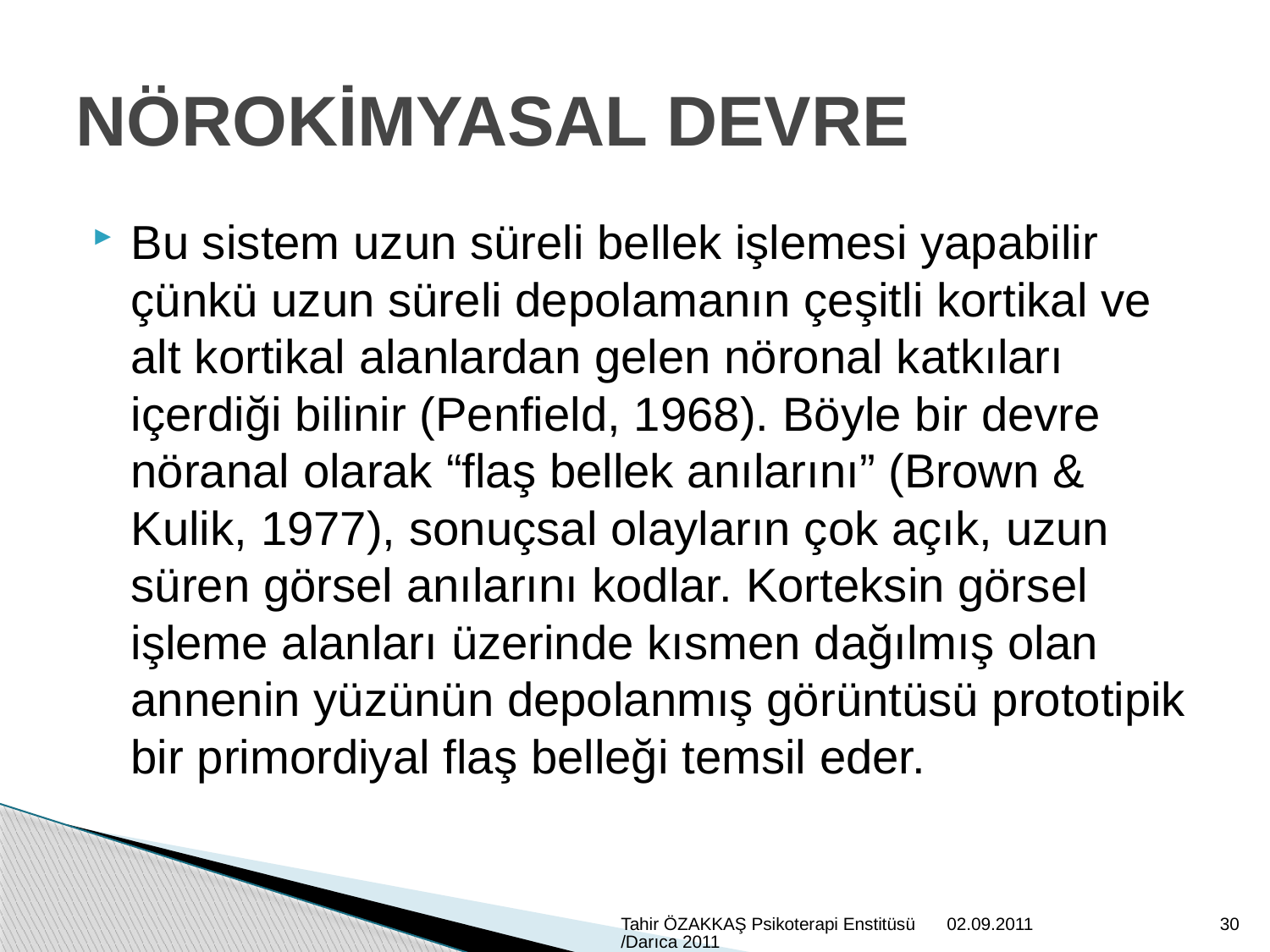

# NÖROKİMYASAL DEVRE
Bu sistem uzun süreli bellek işlemesi yapabilir çünkü uzun süreli depolamanın çeşitli kortikal ve alt kortikal alanlardan gelen nöronal katkıları içerdiği bilinir (Penfield, 1968). Böyle bir devre nöranal olarak “flaş bellek anılarını” (Brown & Kulik, 1977), sonuçsal olayların çok açık, uzun süren görsel anılarını kodlar. Korteksin görsel işleme alanları üzerinde kısmen dağılmış olan annenin yüzünün depolanmış görüntüsü prototipik bir primordiyal flaş belleği temsil eder.

Tahir ÖZAKKAŞ Psikoterapi Enstitüsü /Darıca 2011
02.09.2011
30